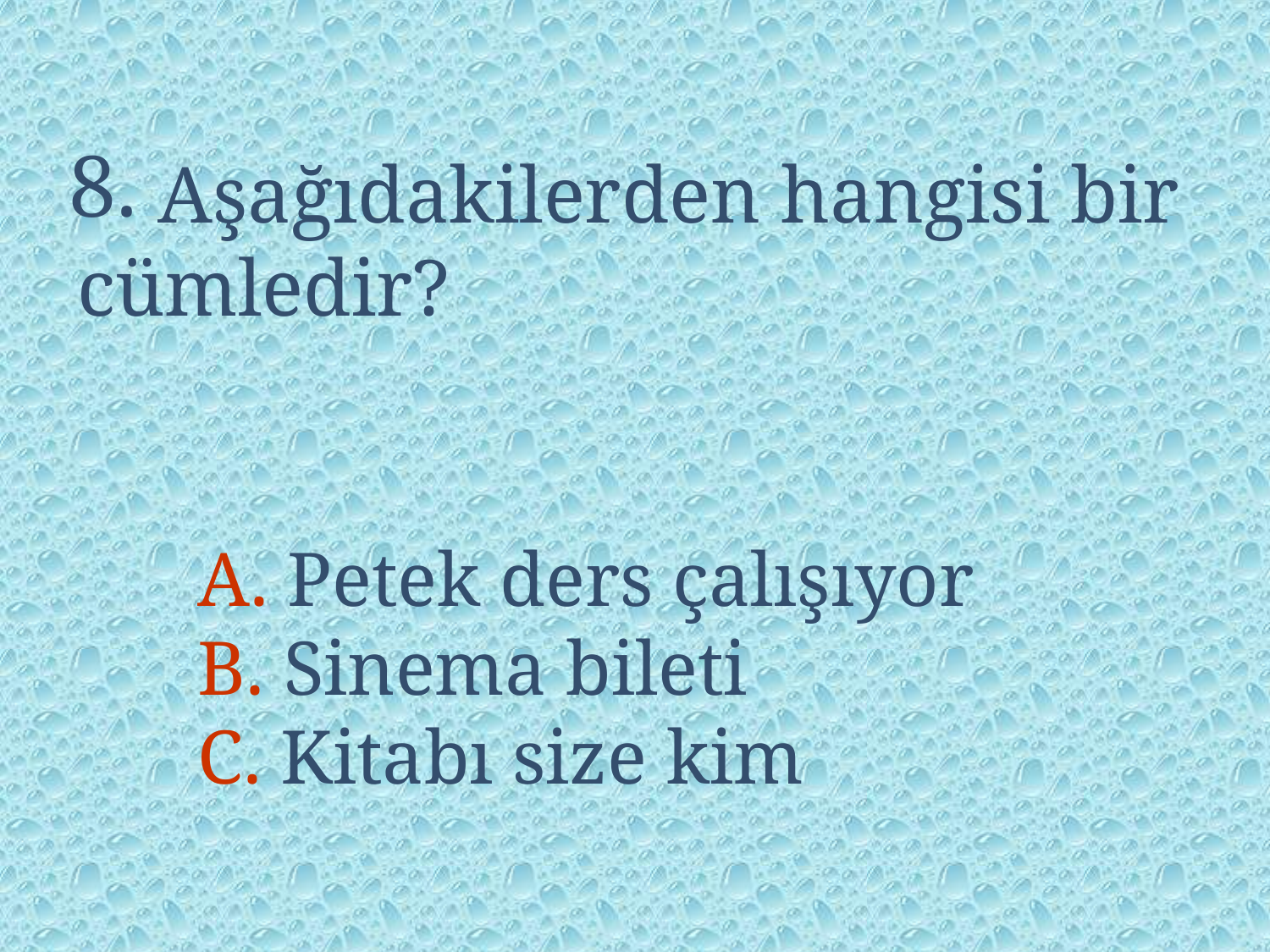

Aşağıdakilerden hangisi bir cümledir?
 8.
A. Petek ders çalışıyor
B. Sinema bileti
C. Kitabı size kim